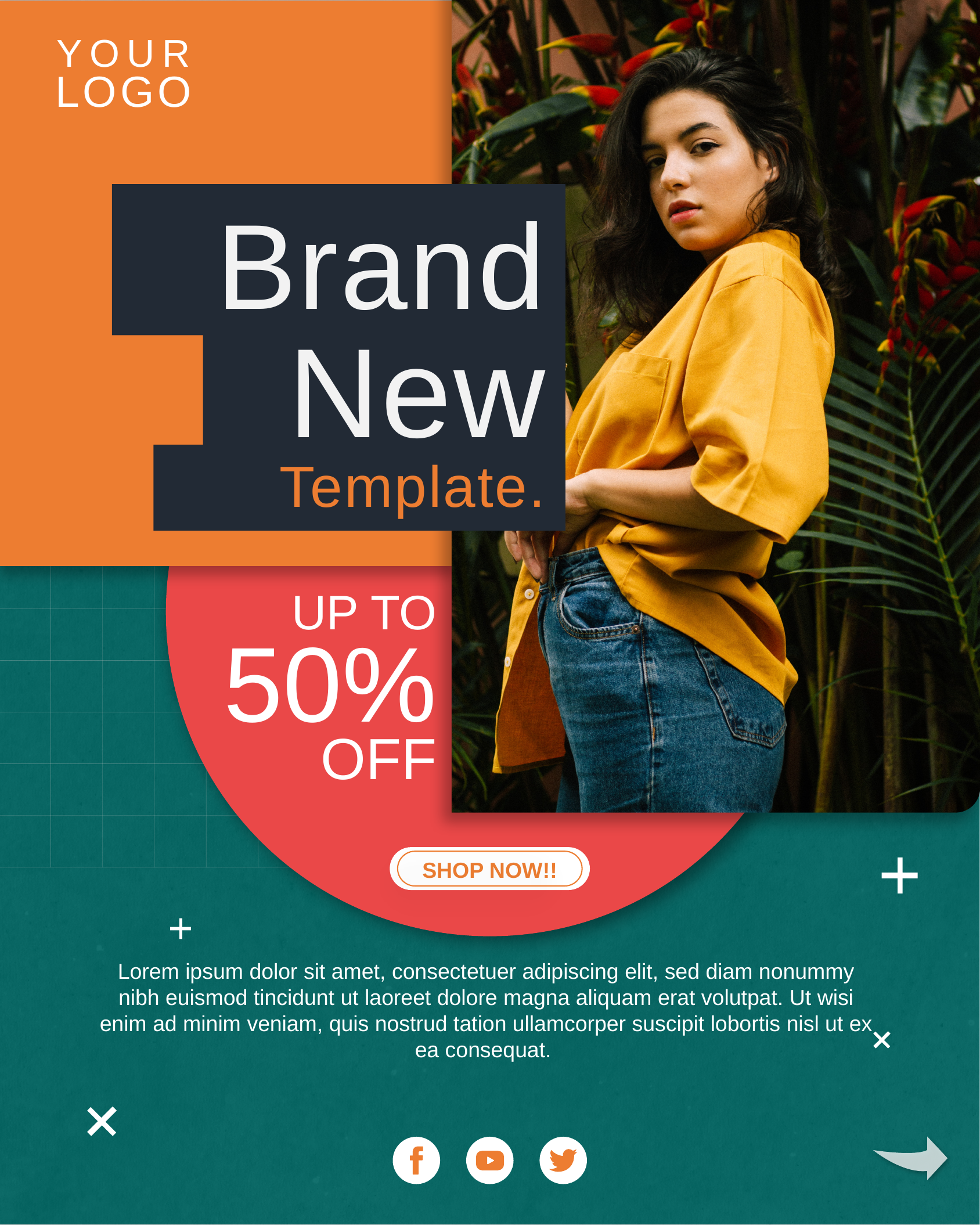

YOUR
LOGO

Brand
New

Template.

UP TO
50%
OFF

SHOP NOW!!

Lorem ipsum dolor sit amet, consectetuer adipiscing elit, sed diam nonummy nibh euismod tincidunt ut laoreet dolore magna aliquam erat volutpat. Ut wisi enim ad minim veniam, quis nostrud tation ullamcorper suscipit lobortis nisl ut ex ea consequat.